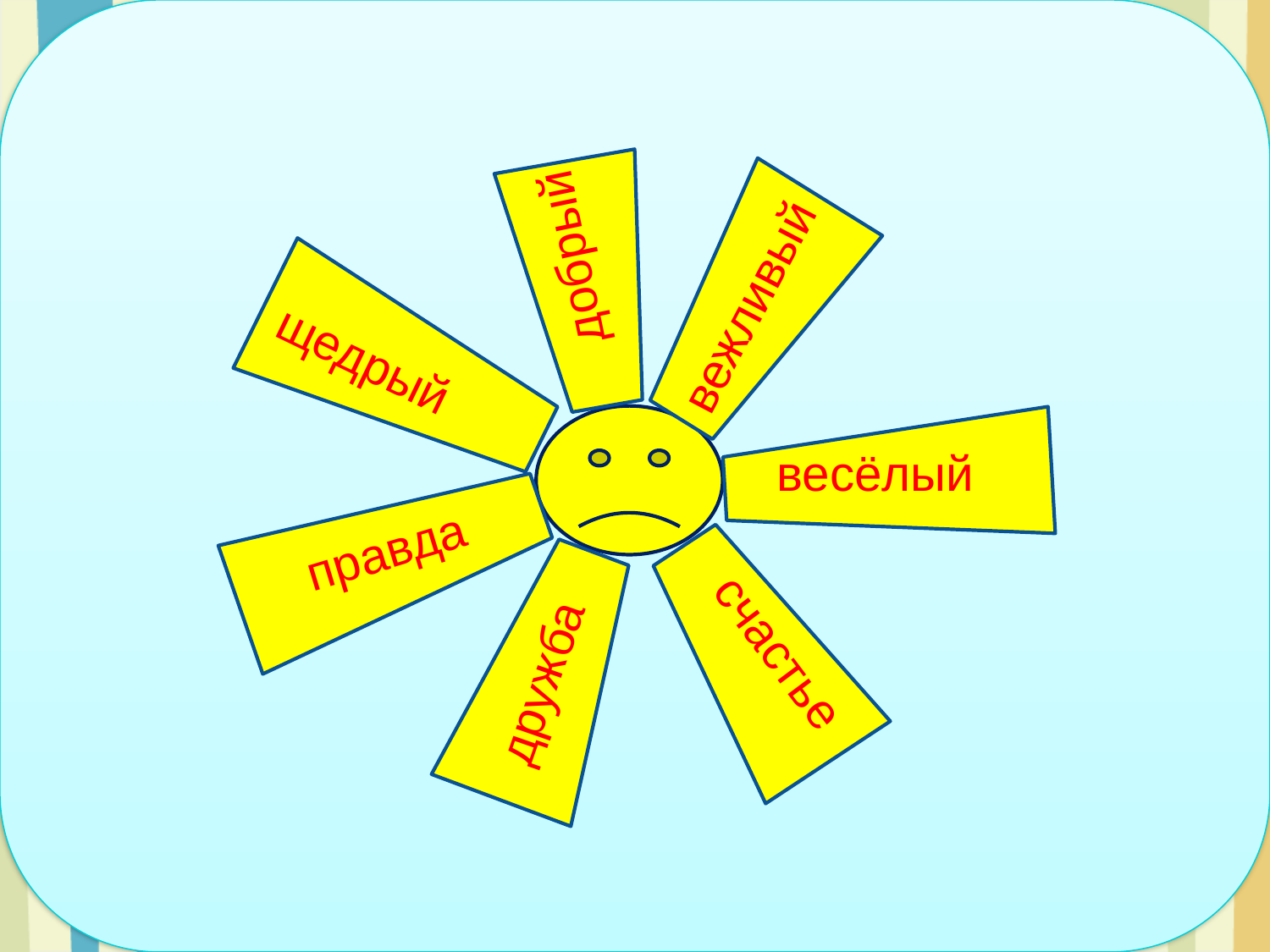

грубый
грубый
добрый

вежливый

щедрый

весёлый
правда

счастье
дружба